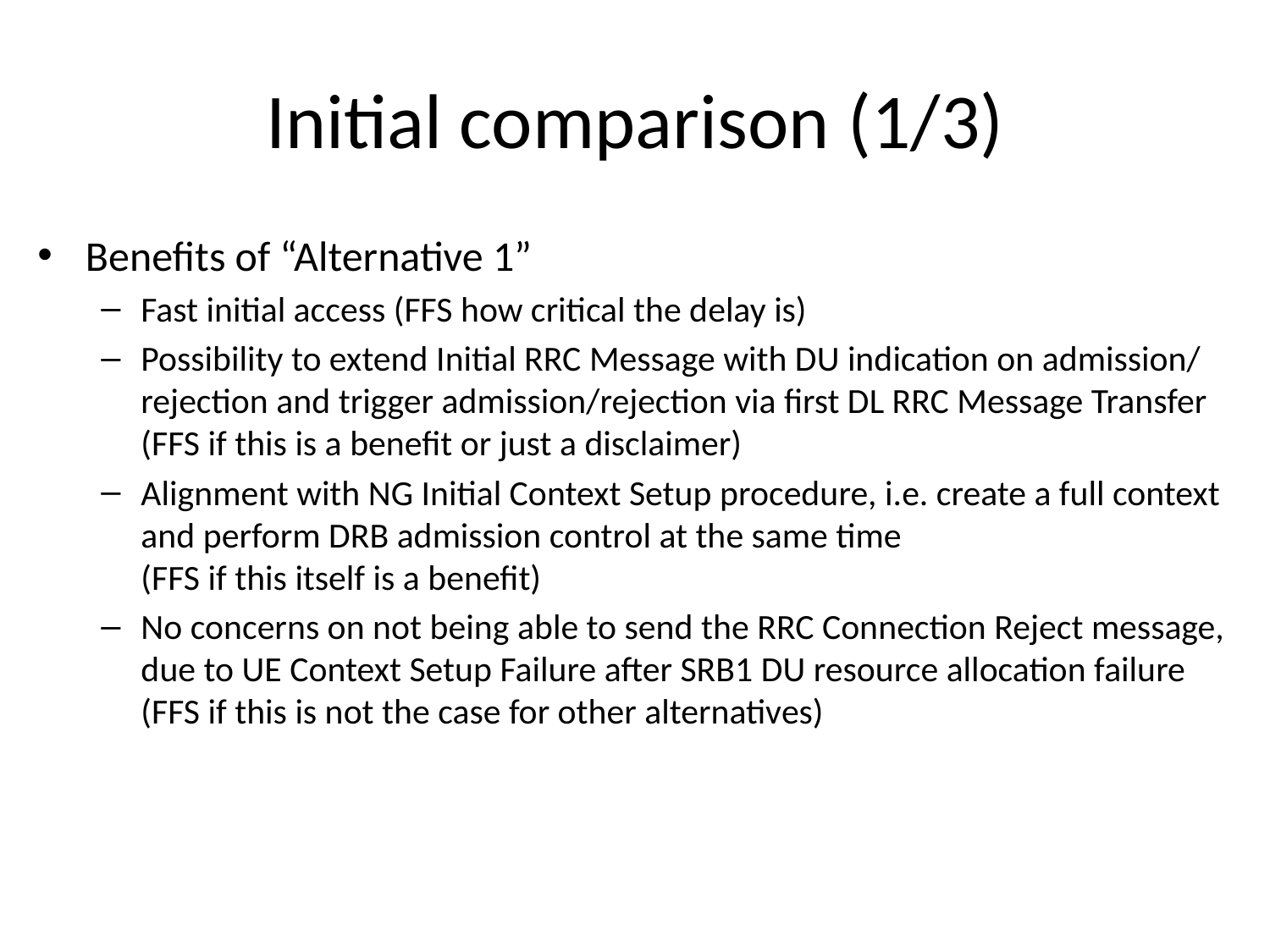

# Initial comparison (1/3)
Benefits of “Alternative 1”
Fast initial access (FFS how critical the delay is)
Possibility to extend Initial RRC Message with DU indication on admission/ rejection and trigger admission/rejection via first DL RRC Message Transfer (FFS if this is a benefit or just a disclaimer)
Alignment with NG Initial Context Setup procedure, i.e. create a full context and perform DRB admission control at the same time                                         (FFS if this itself is a benefit)
No concerns on not being able to send the RRC Connection Reject message, due to UE Context Setup Failure after SRB1 DU resource allocation failure     (FFS if this is not the case for other alternatives)